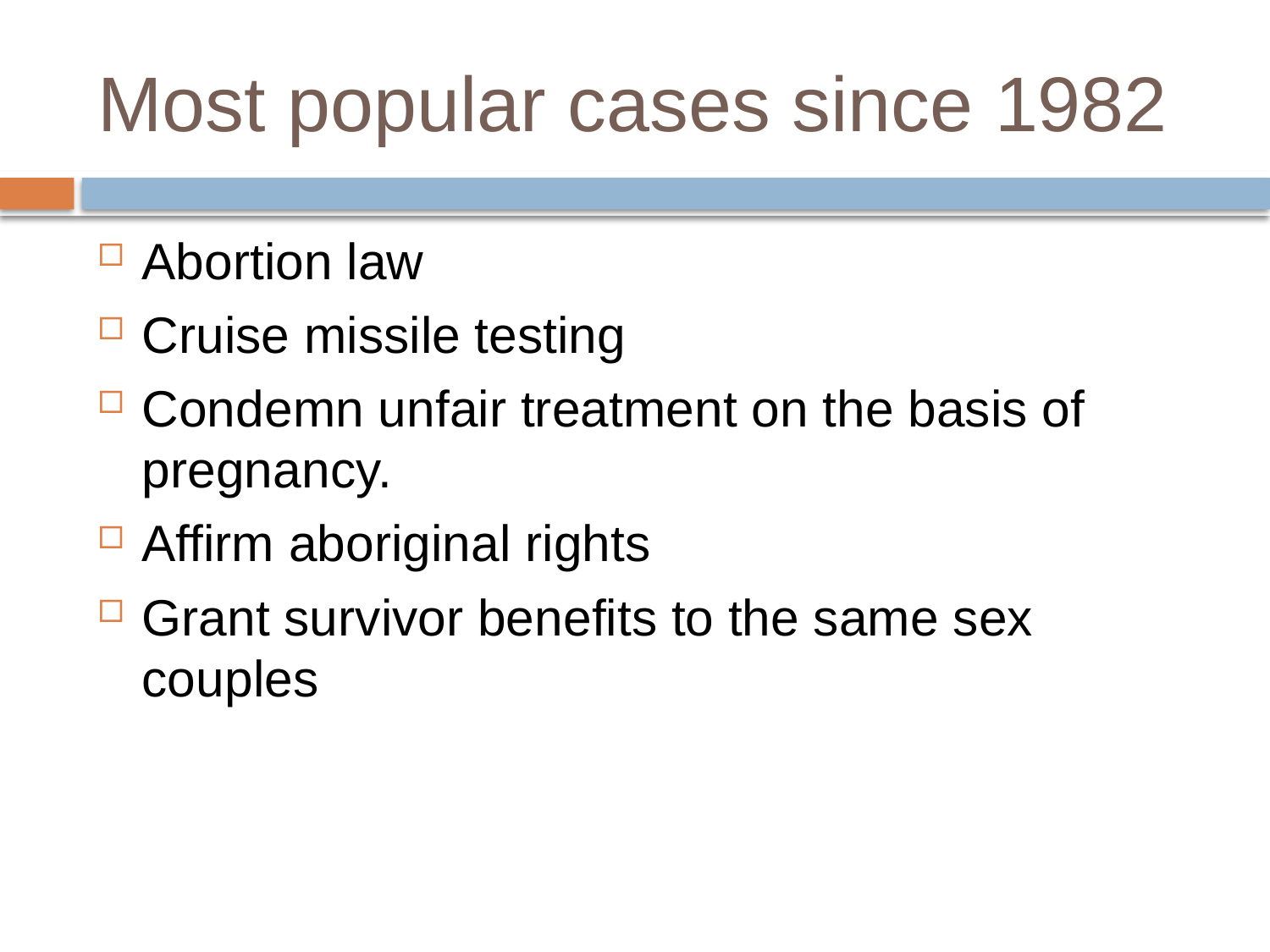

# Most popular cases since 1982
Abortion law
Cruise missile testing
Condemn unfair treatment on the basis of pregnancy.
Affirm aboriginal rights
Grant survivor benefits to the same sex couples